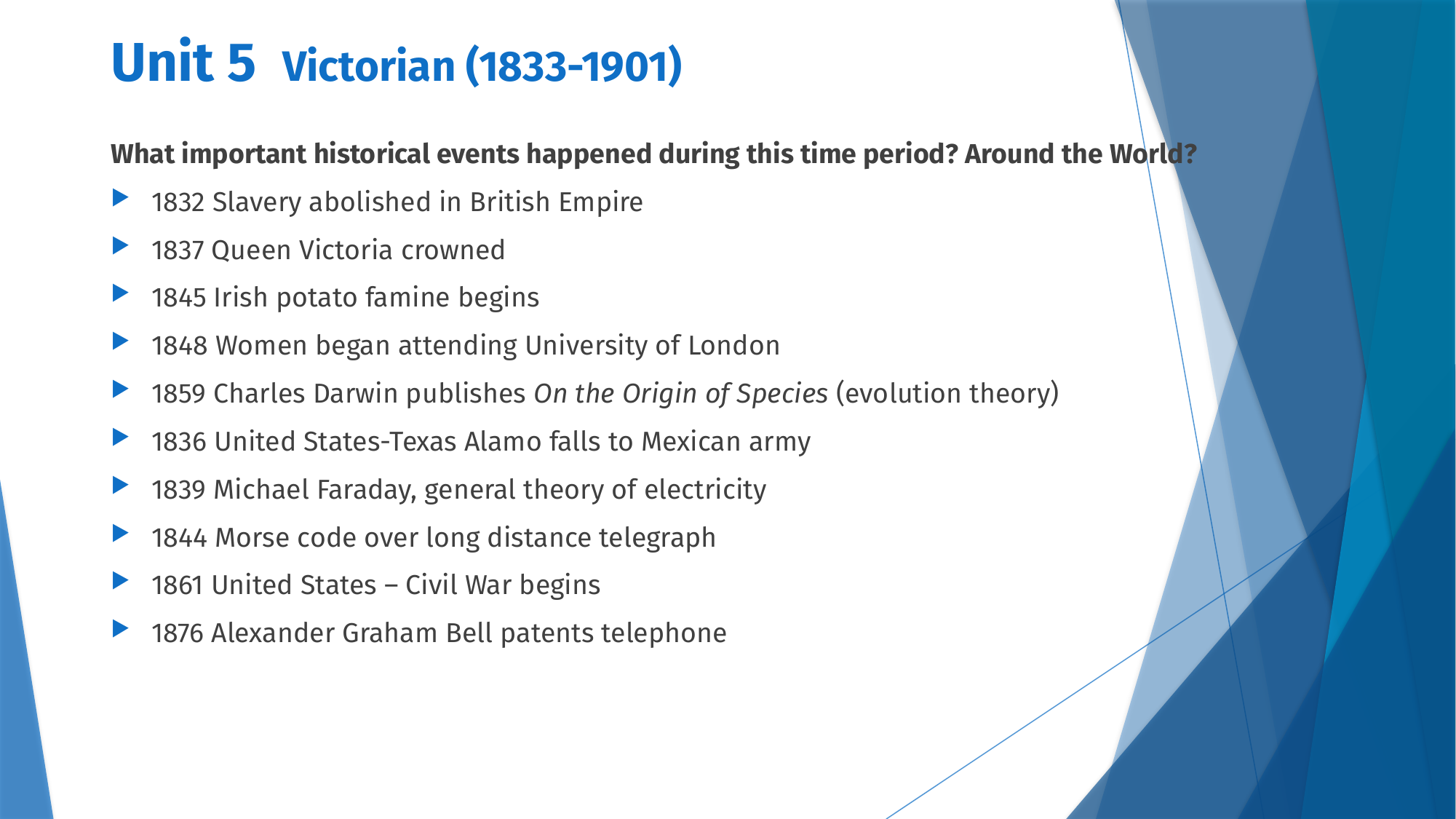

# Unit 5  Victorian (1833-1901)
What important historical events happened during this time period? Around the World?
1832 Slavery abolished in British Empire
1837 Queen Victoria crowned
1845 Irish potato famine begins
1848 Women began attending University of London
1859 Charles Darwin publishes On the Origin of Species (evolution theory)
1836 United States-Texas Alamo falls to Mexican army
1839 Michael Faraday, general theory of electricity
1844 Morse code over long distance telegraph
1861 United States – Civil War begins
1876 Alexander Graham Bell patents telephone